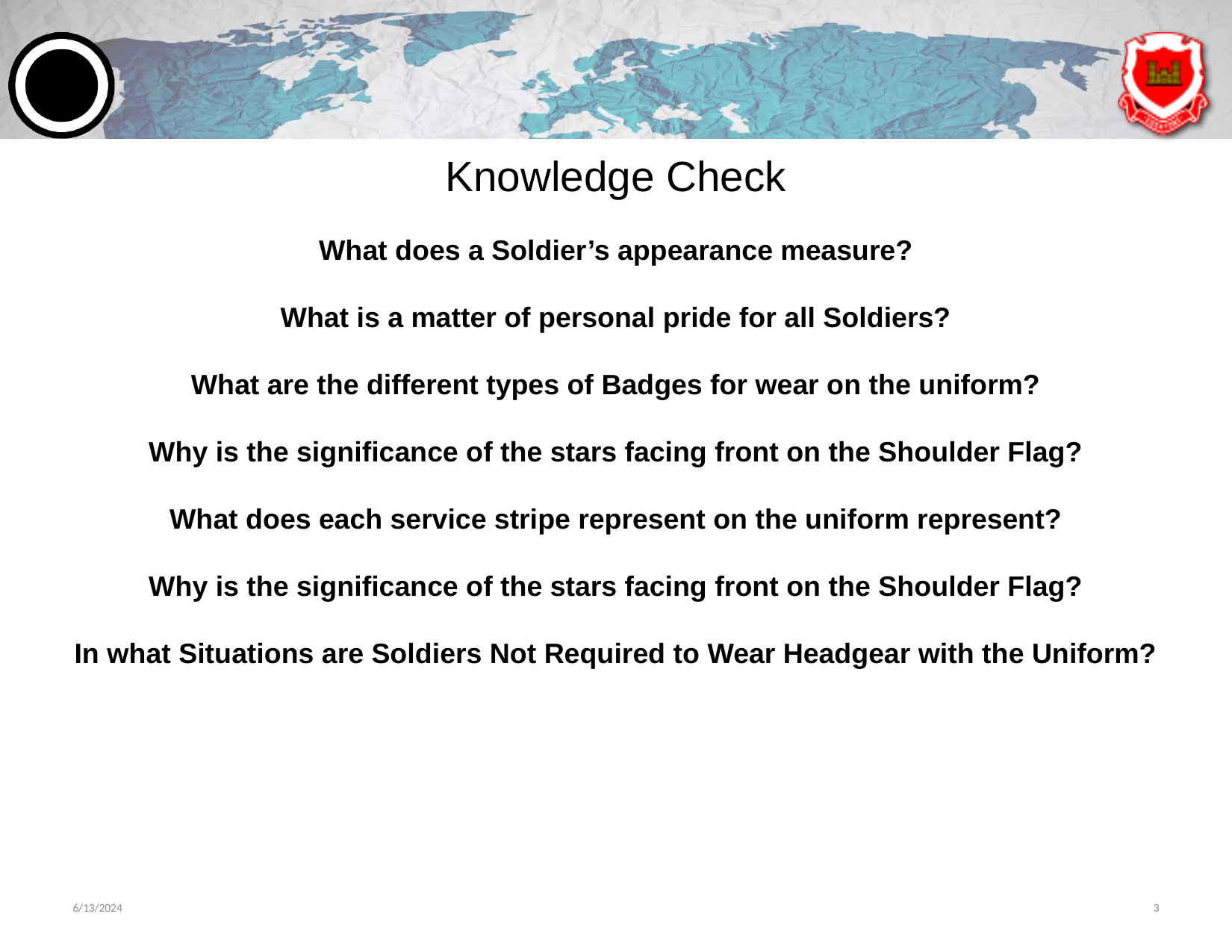

# Knowledge Check
What does a Soldier’s appearance measure?

What is a matter of personal pride for all Soldiers?

What are the different types of Badges for wear on the uniform?

Why is the significance of the stars facing front on the Shoulder Flag?

What does each service stripe represent on the uniform represent?

Why is the significance of the stars facing front on the Shoulder Flag?

In what Situations are Soldiers Not Required to Wear Headgear with the Uniform?
6/13/2024
3